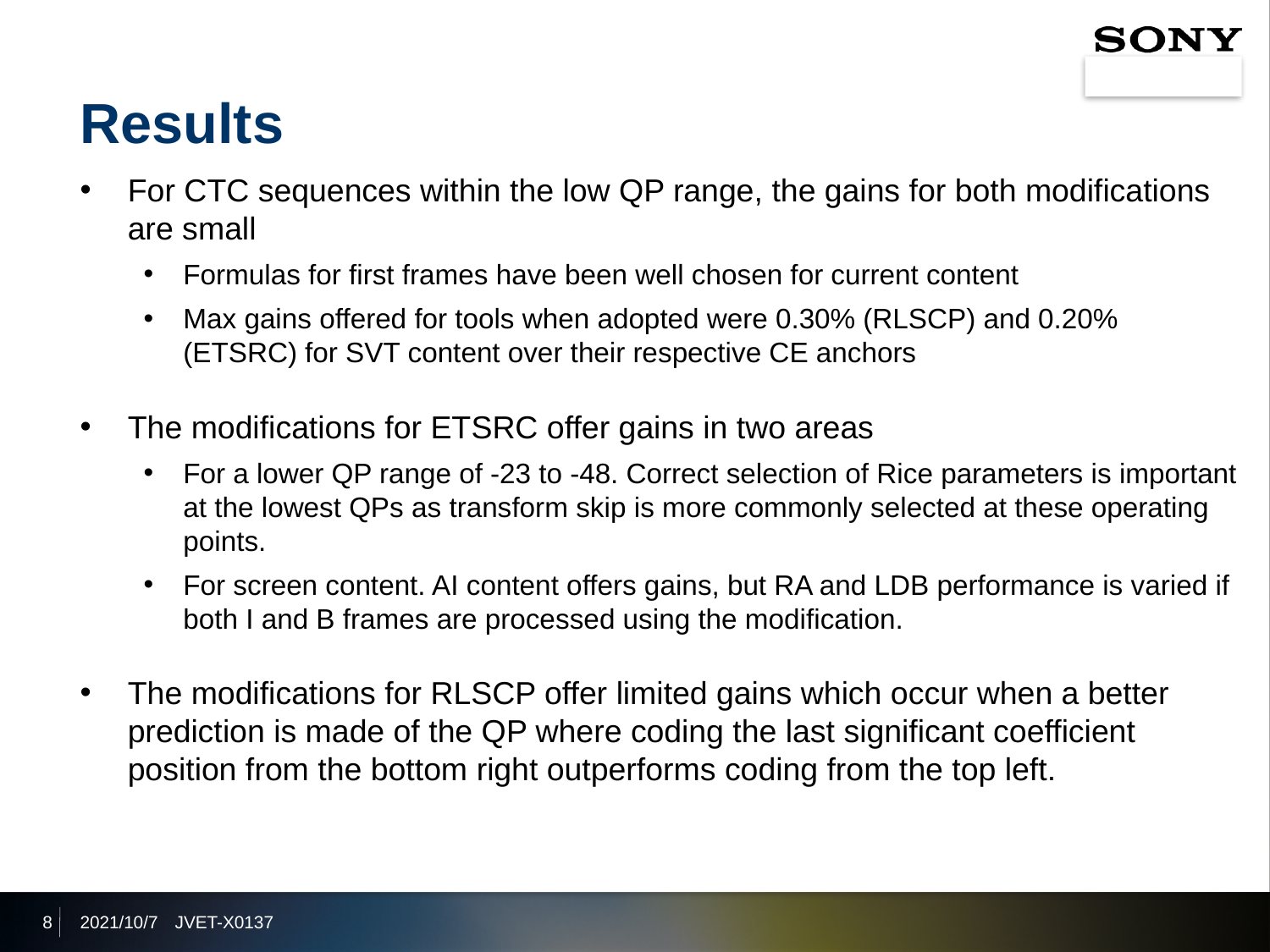

# Results
For CTC sequences within the low QP range, the gains for both modifications are small
Formulas for first frames have been well chosen for current content
Max gains offered for tools when adopted were 0.30% (RLSCP) and 0.20% (ETSRC) for SVT content over their respective CE anchors

The modifications for ETSRC offer gains in two areas
For a lower QP range of -23 to -48. Correct selection of Rice parameters is important at the lowest QPs as transform skip is more commonly selected at these operating points.
For screen content. AI content offers gains, but RA and LDB performance is varied if both I and B frames are processed using the modification.

The modifications for RLSCP offer limited gains which occur when a better prediction is made of the QP where coding the last significant coefficient position from the bottom right outperforms coding from the top left.
8
2021/10/7
JVET-X0137